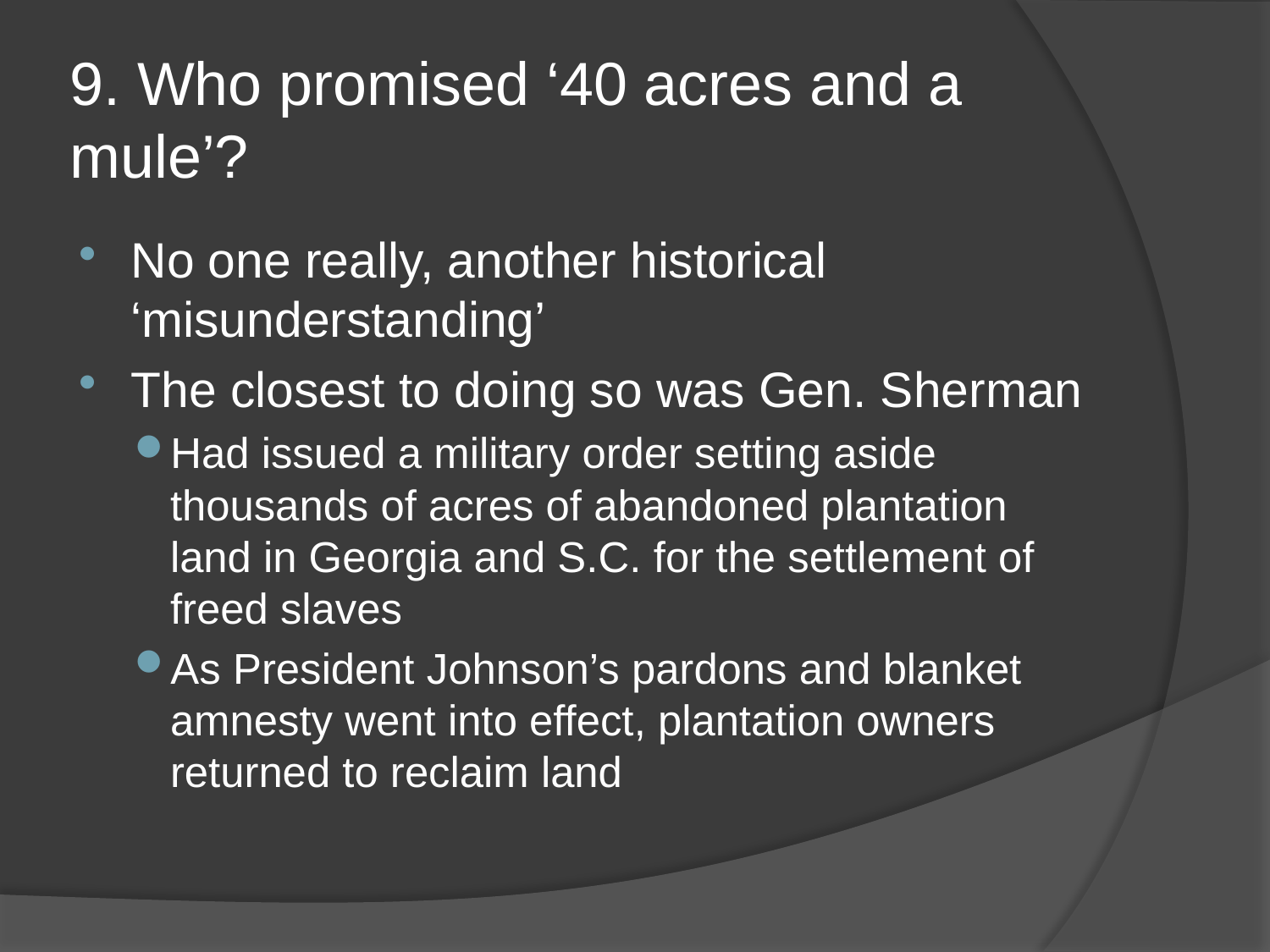

# 9. Who promised ‘40 acres and a mule’?
No one really, another historical ‘misunderstanding’
The closest to doing so was Gen. Sherman
Had issued a military order setting aside thousands of acres of abandoned plantation land in Georgia and S.C. for the settlement of freed slaves
As President Johnson’s pardons and blanket amnesty went into effect, plantation owners returned to reclaim land